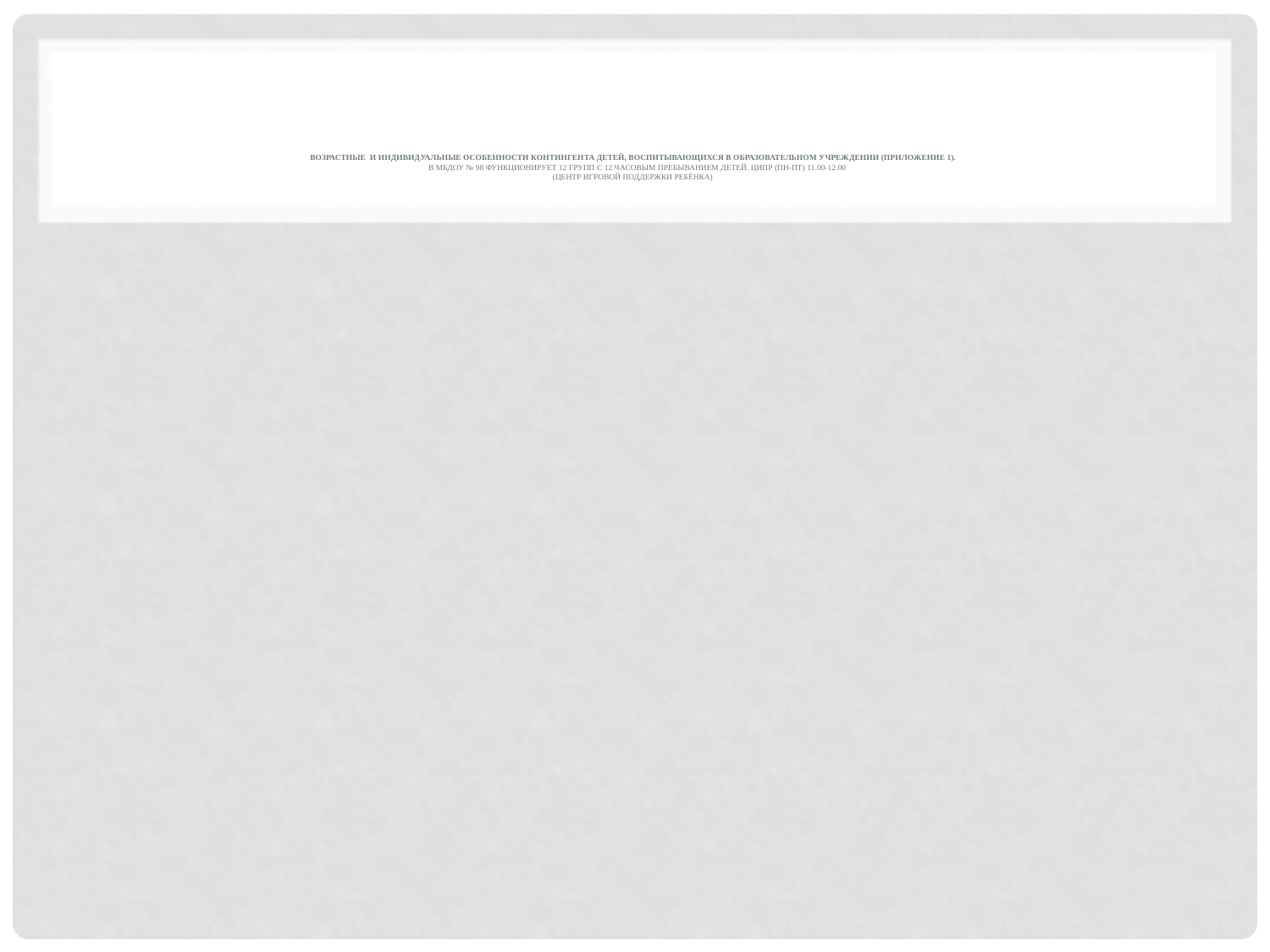

# Возрастные  и индивидуальные особенности контингента детей, воспитывающихся в образовательном учреждении (приложение 1). В МБДОУ № 98 функционирует 12 групп с 12 часовым пребыванием детей. ЦИПР (пн-пт) 11.00-12.00 (Центр игровой поддержки ребёнка)